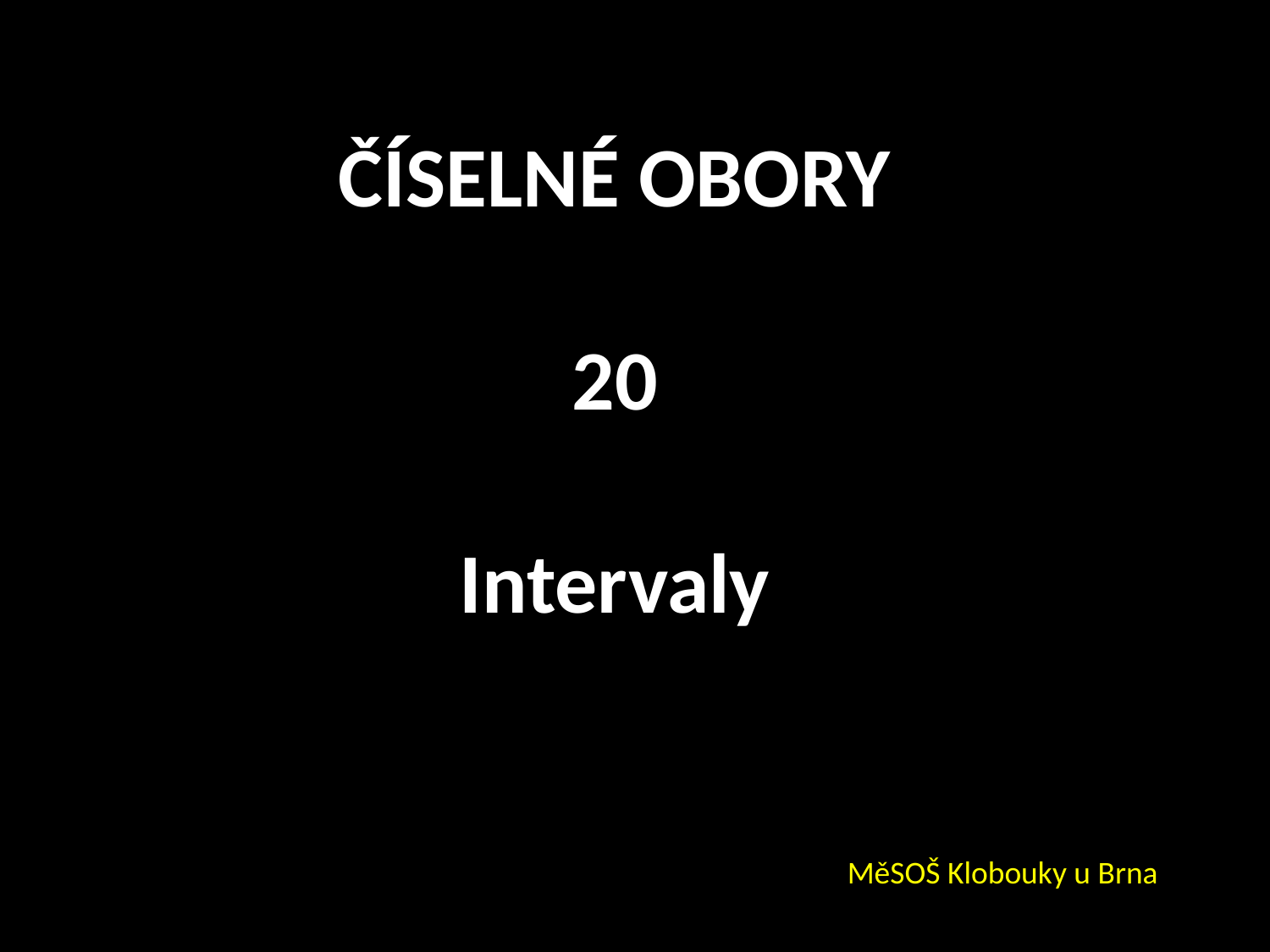

ČÍSELNÉ OBORY

20

Intervaly

MěSOŠ Klobouky u Brna